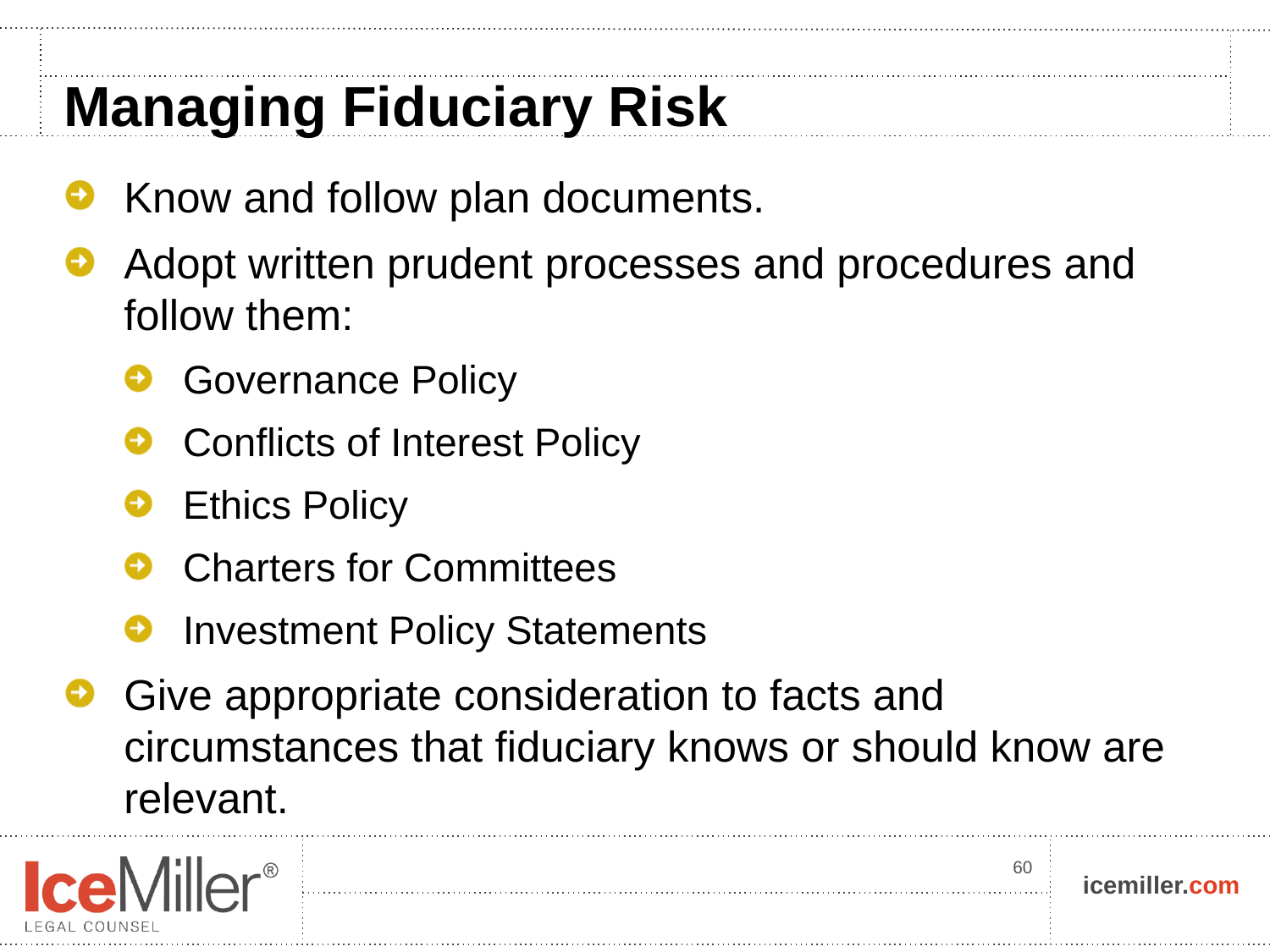

# Managing Fiduciary Risk
Know and follow plan documents.
Adopt written prudent processes and procedures and follow them:
Governance Policy
Conflicts of Interest Policy
Ethics Policy
Charters for Committees
Investment Policy Statements
Give appropriate consideration to facts and circumstances that fiduciary knows or should know are relevant.
60